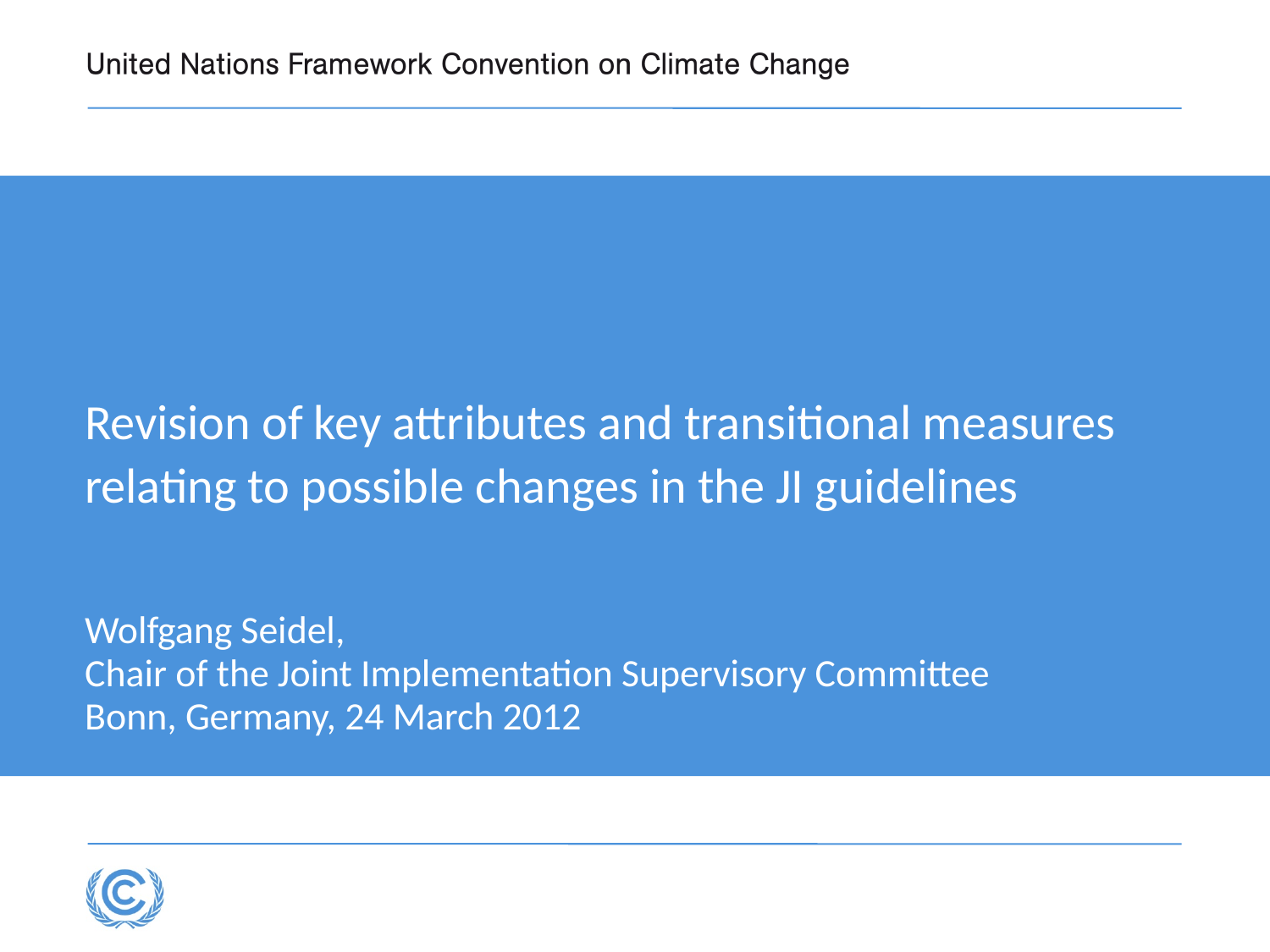

# Revision of key attributes and transitional measures relating to possible changes in the JI guidelines
Wolfgang Seidel,
Chair of the Joint Implementation Supervisory Committee
Bonn, Germany, 24 March 2012